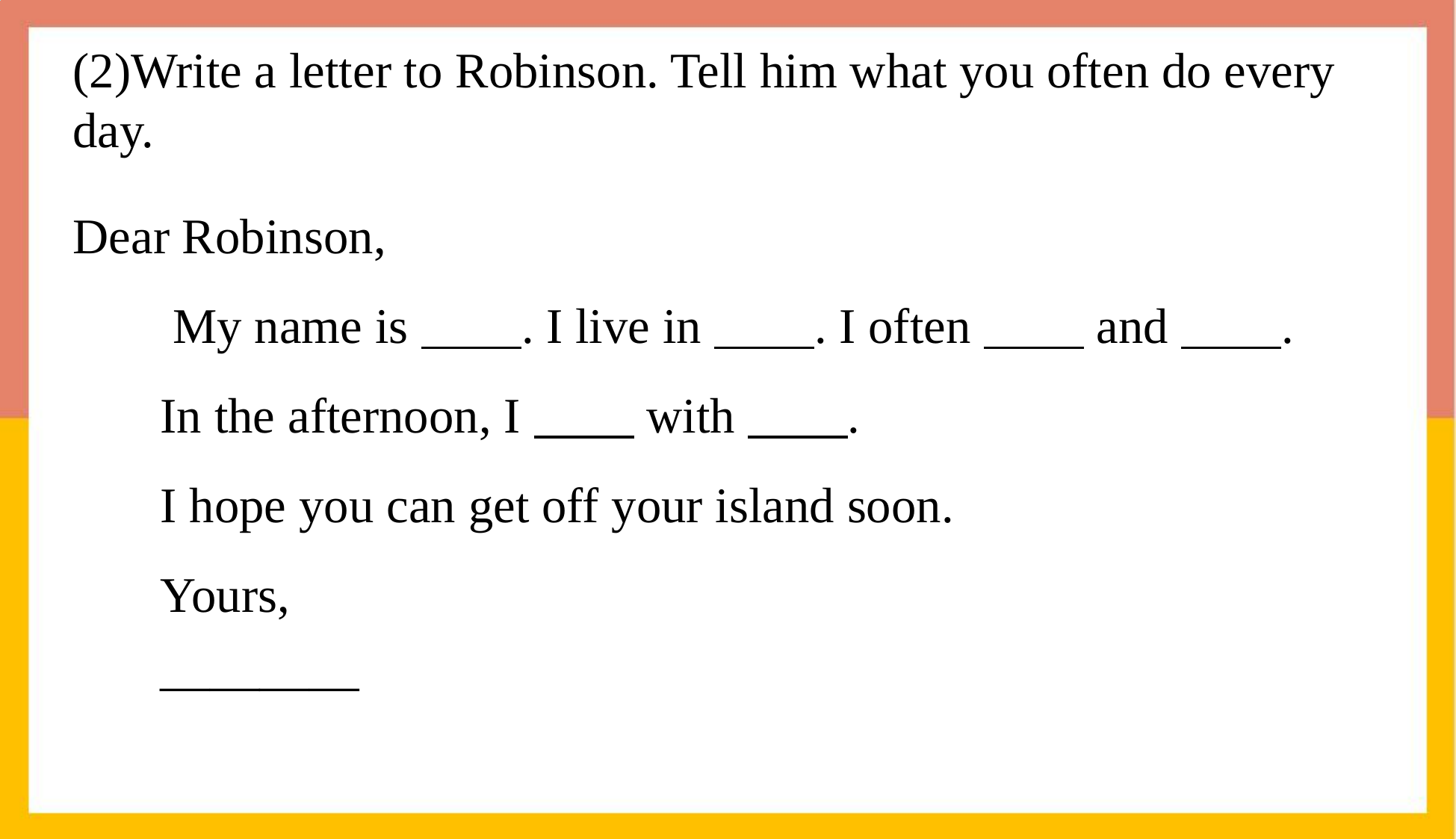

(2)Write a letter to Robinson. Tell him what you often do every day.
Dear Robinson,
        My name is         . I live in         . I often          and         .
       In the afternoon, I          with         .
       I hope you can get off your island soon.
       Yours,
       ————